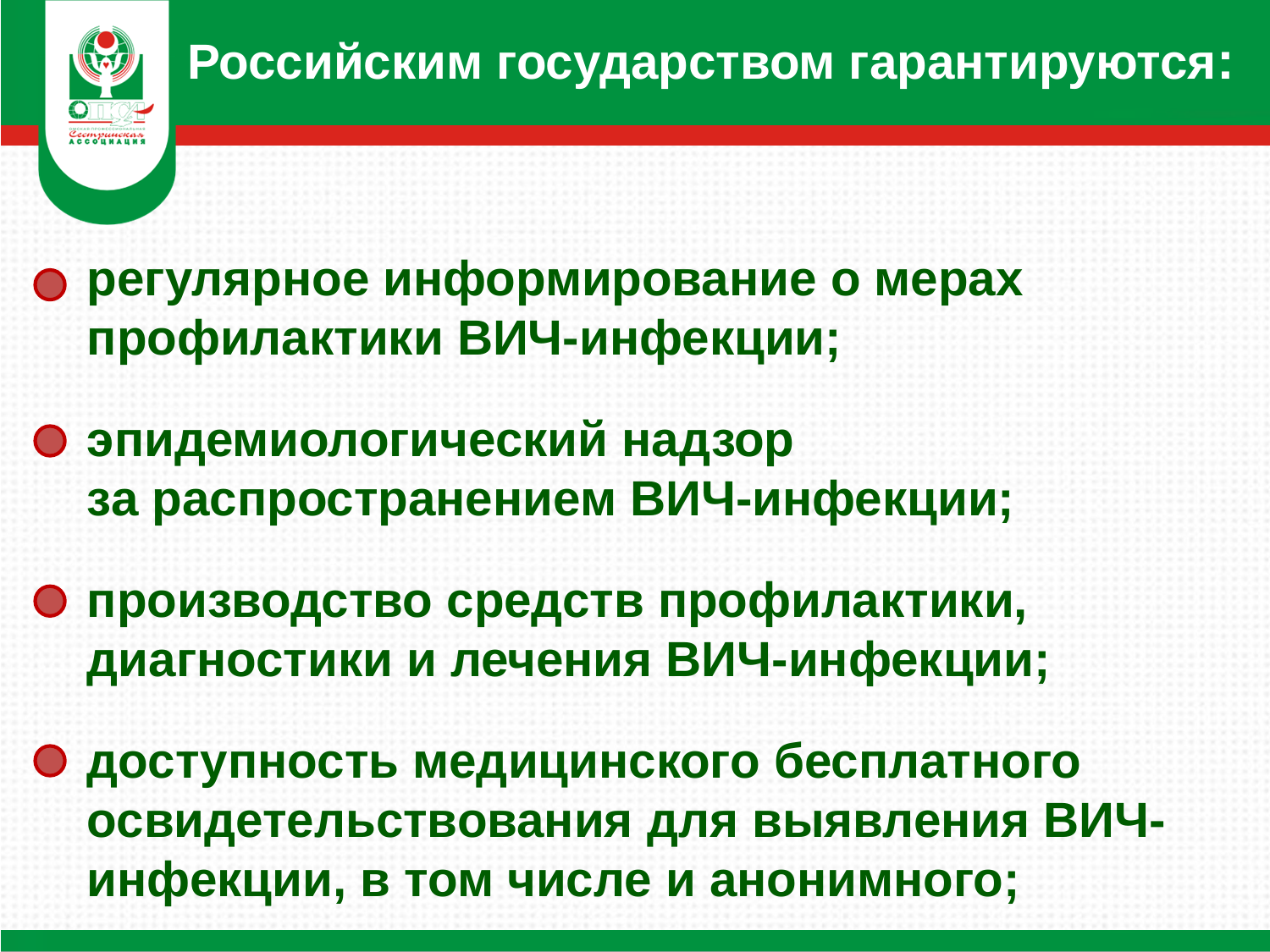

Российским государством гарантируются:
регулярное информирование о мерах профилактики ВИЧ-инфекции;
эпидемиологический надзор                                за распространением ВИЧ-инфекции;
производство средств профилактики, диагностики и лечения ВИЧ-инфекции;
доступность медицинского бесплатного освидетельствования для выявления ВИЧ-инфекции, в том числе и анонимного;